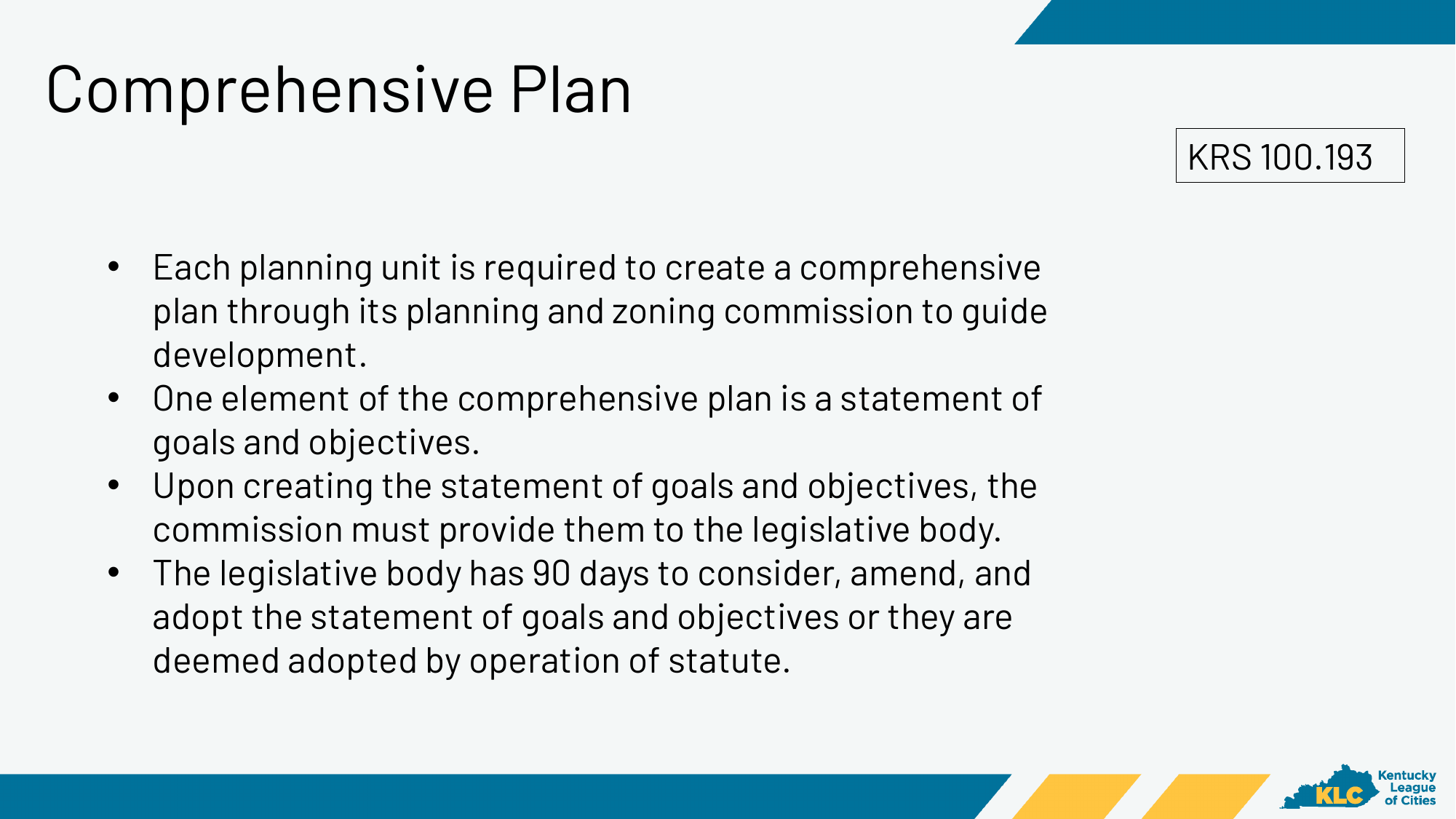

Comprehensive Plan
KRS 100.193
Each planning unit is required to create a comprehensive plan through its planning and zoning commission to guide development.
One element of the comprehensive plan is a statement of goals and objectives.
Upon creating the statement of goals and objectives, the commission must provide them to the legislative body.
The legislative body has 90 days to consider, amend, and adopt the statement of goals and objectives or they are deemed adopted by operation of statute.